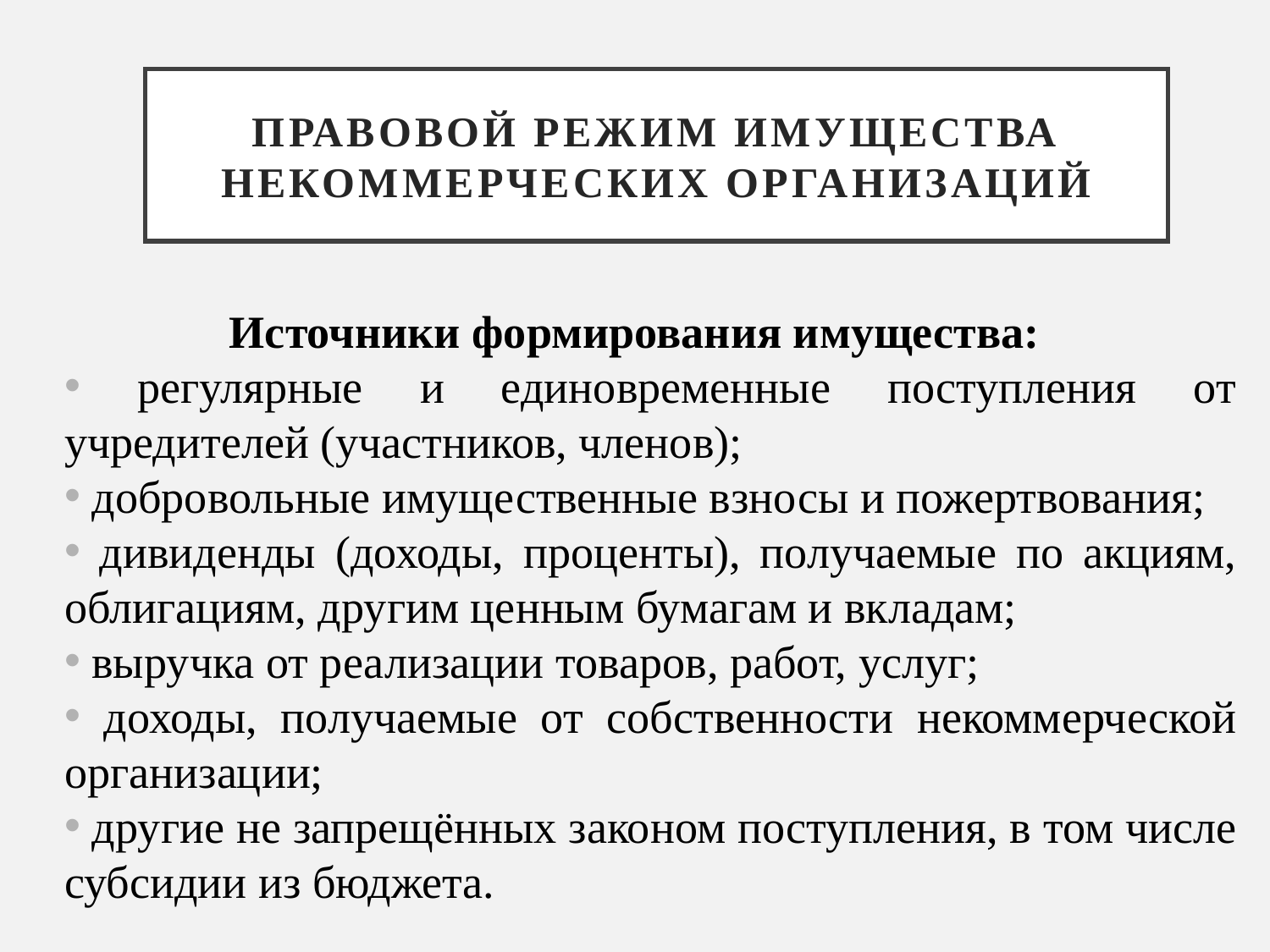

# Правовой режим имущества некоммерческих организаций
Источники формирования имущества:
 регулярные и единовременные поступления от учредителей (участников, членов);
 добровольные имущественные взносы и пожертвования;
 дивиденды (доходы, проценты), получаемые по акциям, облигациям, другим ценным бумагам и вкладам;
 выручка от реализации товаров, работ, услуг;
 доходы, получаемые от собственности некоммерческой организации;
 другие не запрещённых законом поступления, в том числе субсидии из бюджета.